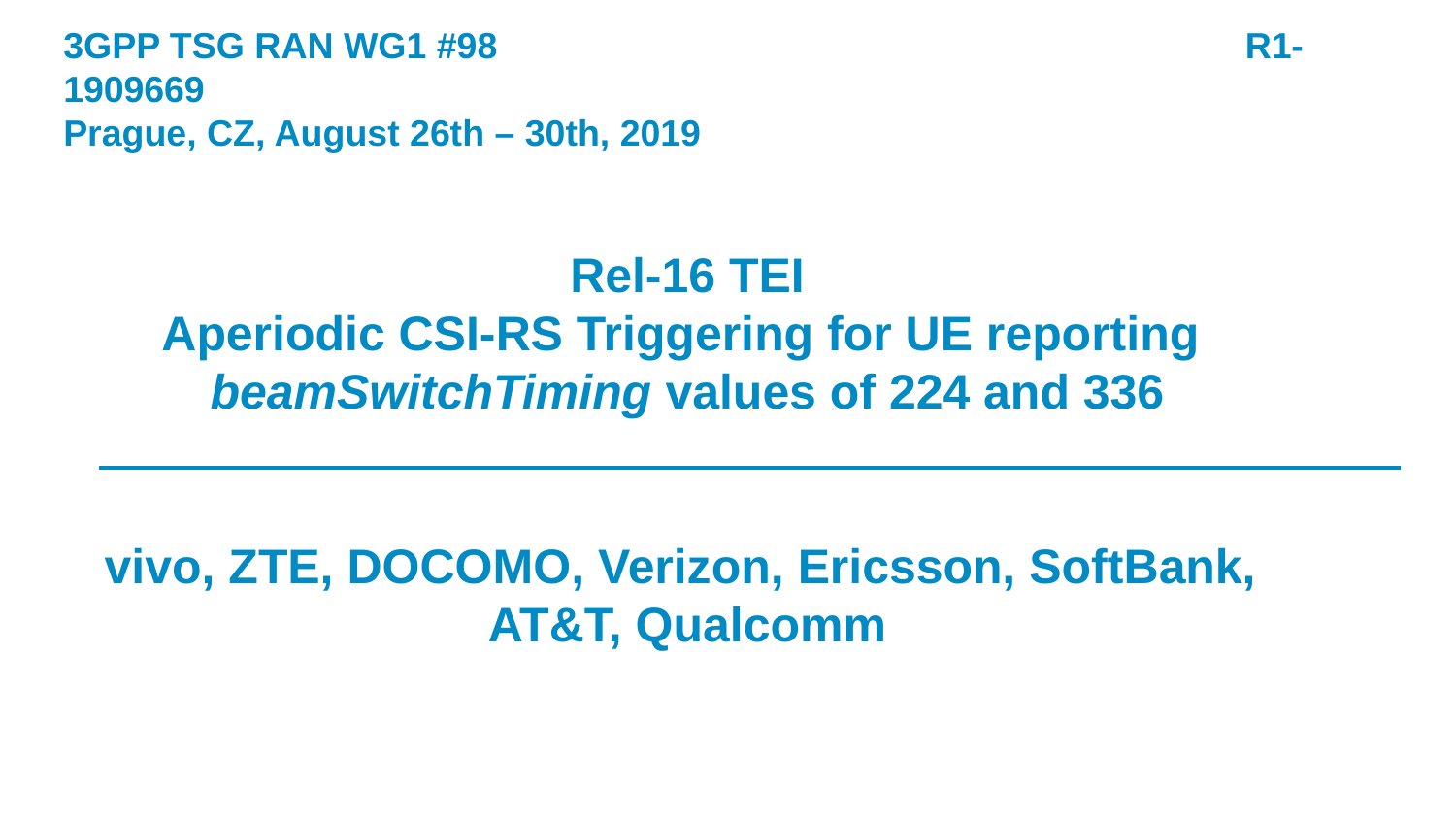

3GPP TSG RAN WG1 #98			                R1- 1909669
Prague, CZ, August 26th – 30th, 2019
Rel-16 TEI
Aperiodic CSI-RS Triggering for UE reporting
beamSwitchTiming values of 224 and 336

vivo, ZTE, DOCOMO, Verizon, Ericsson, SoftBank,
AT&T, Qualcomm